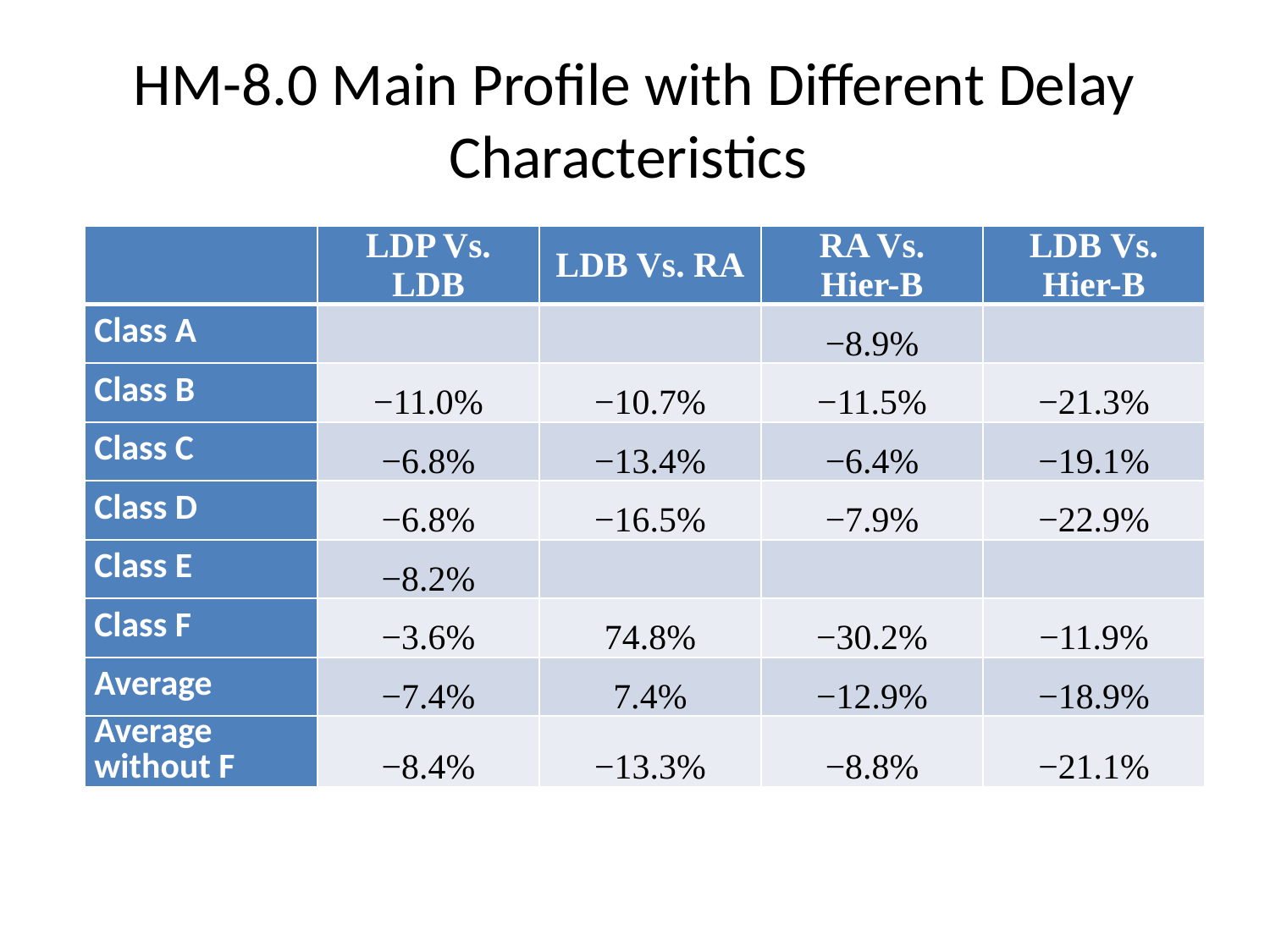

# HM-8.0 Main Profile with Different Delay Characteristics

|  | LDP Vs. LDB | LDB Vs. RA | RA Vs. Hier-B | LDB Vs. Hier-B |
| --- | --- | --- | --- | --- |
| Class A |  |  | −8.9% |  |
| Class B | −11.0% | −10.7% | −11.5% | −21.3% |
| Class C | −6.8% | −13.4% | −6.4% | −19.1% |
| Class D | −6.8% | −16.5% | −7.9% | −22.9% |
| Class E | −8.2% |  |  |  |
| Class F | −3.6% | 74.8% | −30.2% | −11.9% |
| Average | −7.4% | 7.4% | −12.9% | −18.9% |
| Average without F | −8.4% | −13.3% | −8.8% | −21.1% |